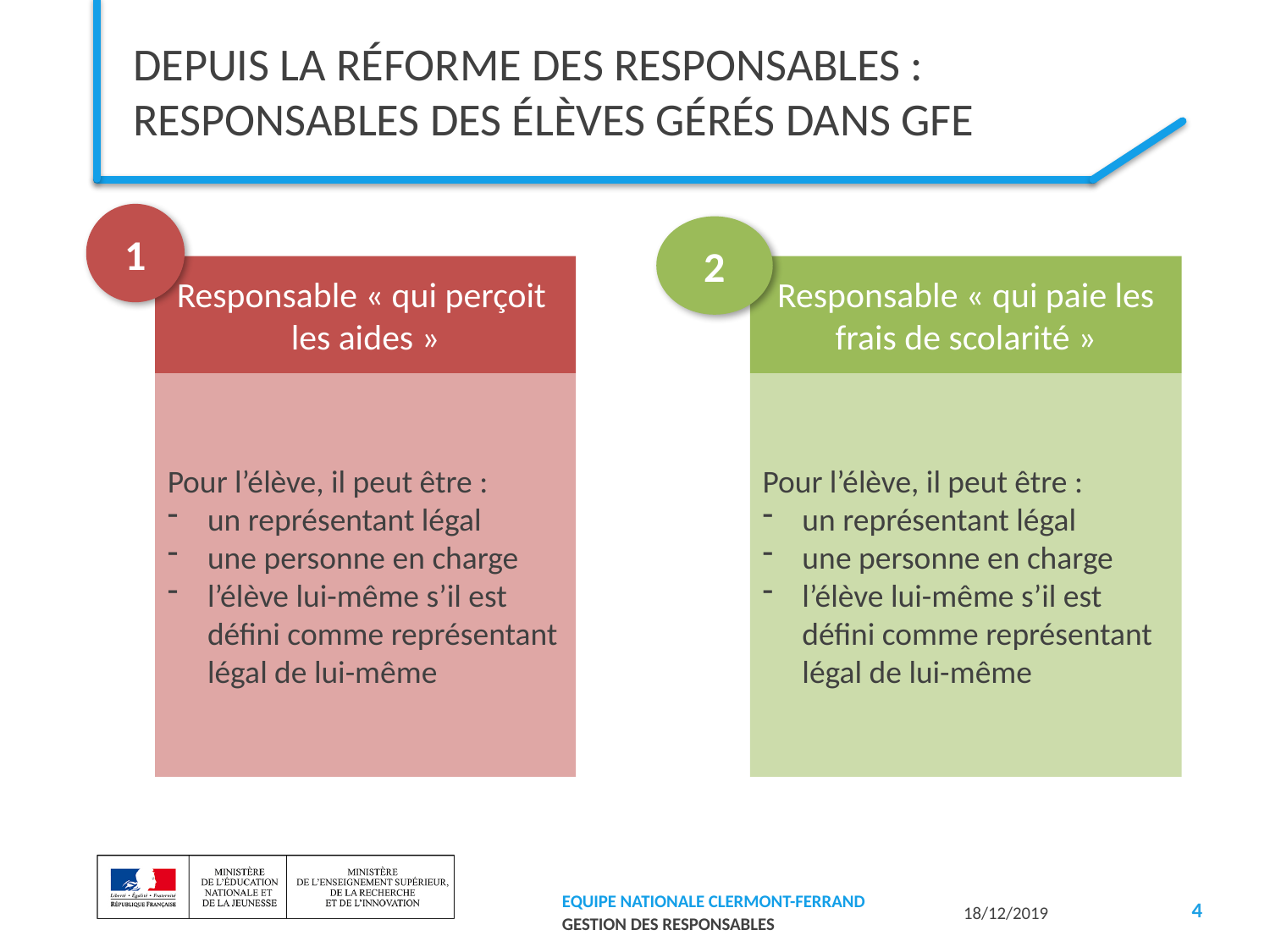

# DEPUIS la réforme des responsables : Responsables des élèves gérés dans GFE
1
Responsable « qui perçoit
les aides »
Pour l’élève, il peut être :
un représentant légal
une personne en charge
l’élève lui-même s’il est défini comme représentant légal de lui-même
2
Responsable « qui paie les frais de scolarité »
Pour l’élève, il peut être :
un représentant légal
une personne en charge
l’élève lui-même s’il est défini comme représentant légal de lui-même
4